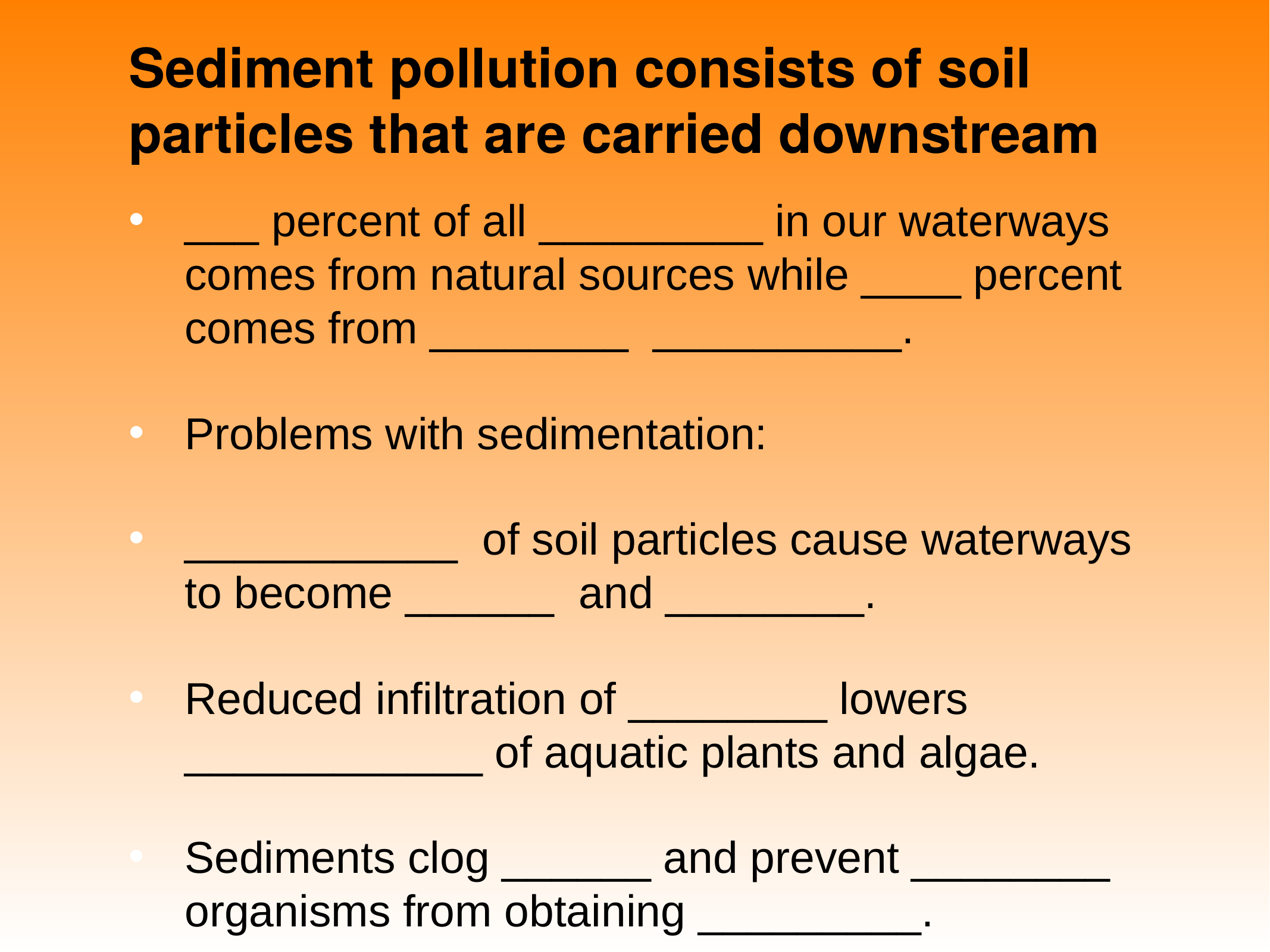

# Sediment pollution consists of soil particles that are carried downstream
___ percent of all _________ in our waterways comes from natural sources while ____ percent comes from ________  __________.
Problems with sedimentation:
___________  of soil particles cause waterways to become ______  and ________.
Reduced infiltration of ________ lowers ____________ of aquatic plants and algae.
Sediments clog ______ and prevent ________ organisms from obtaining _________.